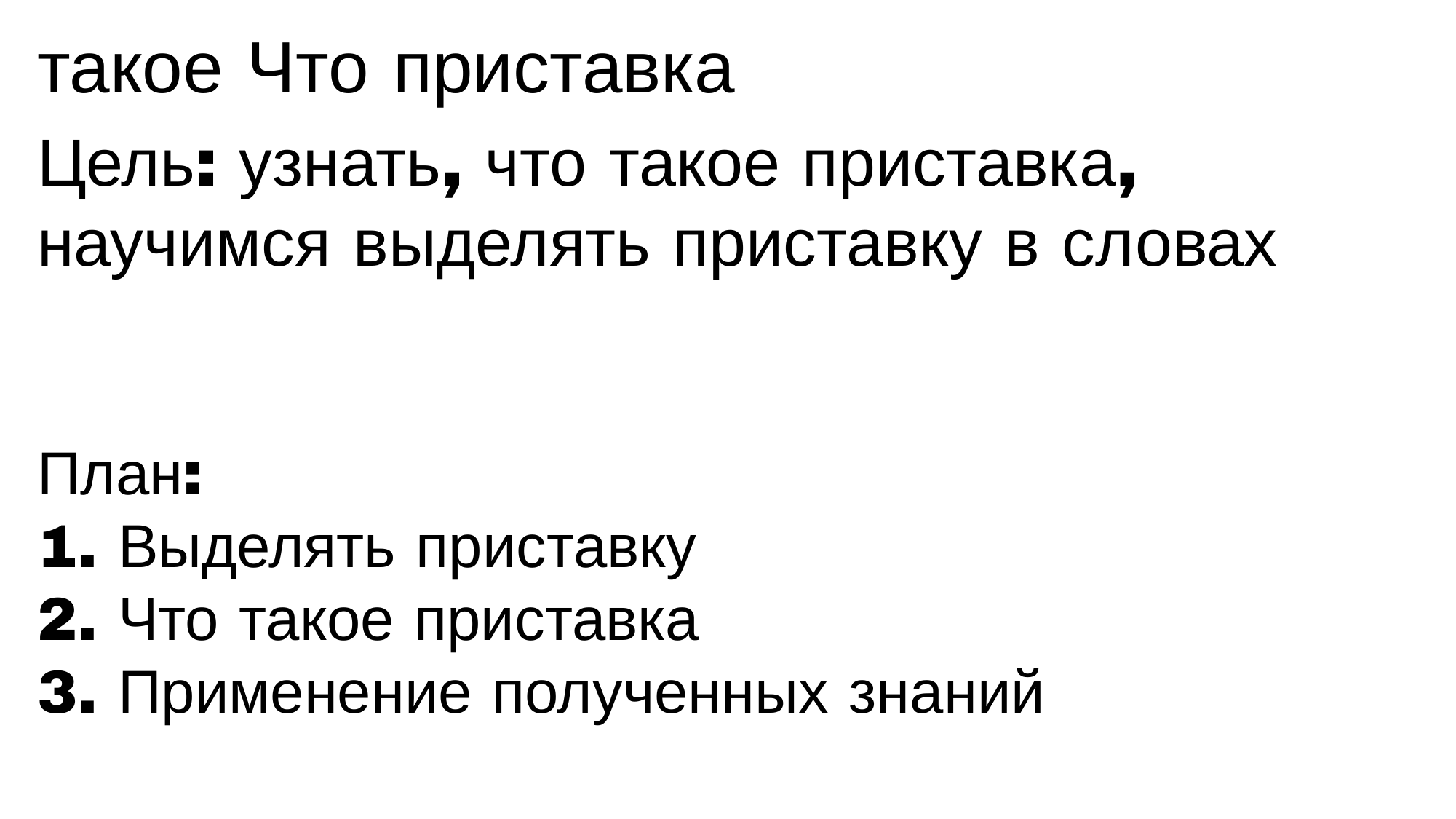

такое Что приставка
Цель: узнать, что такое приставка, научимся выделять приставку в словах
План:
1. Выделять приставку
2. Что такое приставка
3. Применение полученных знаний